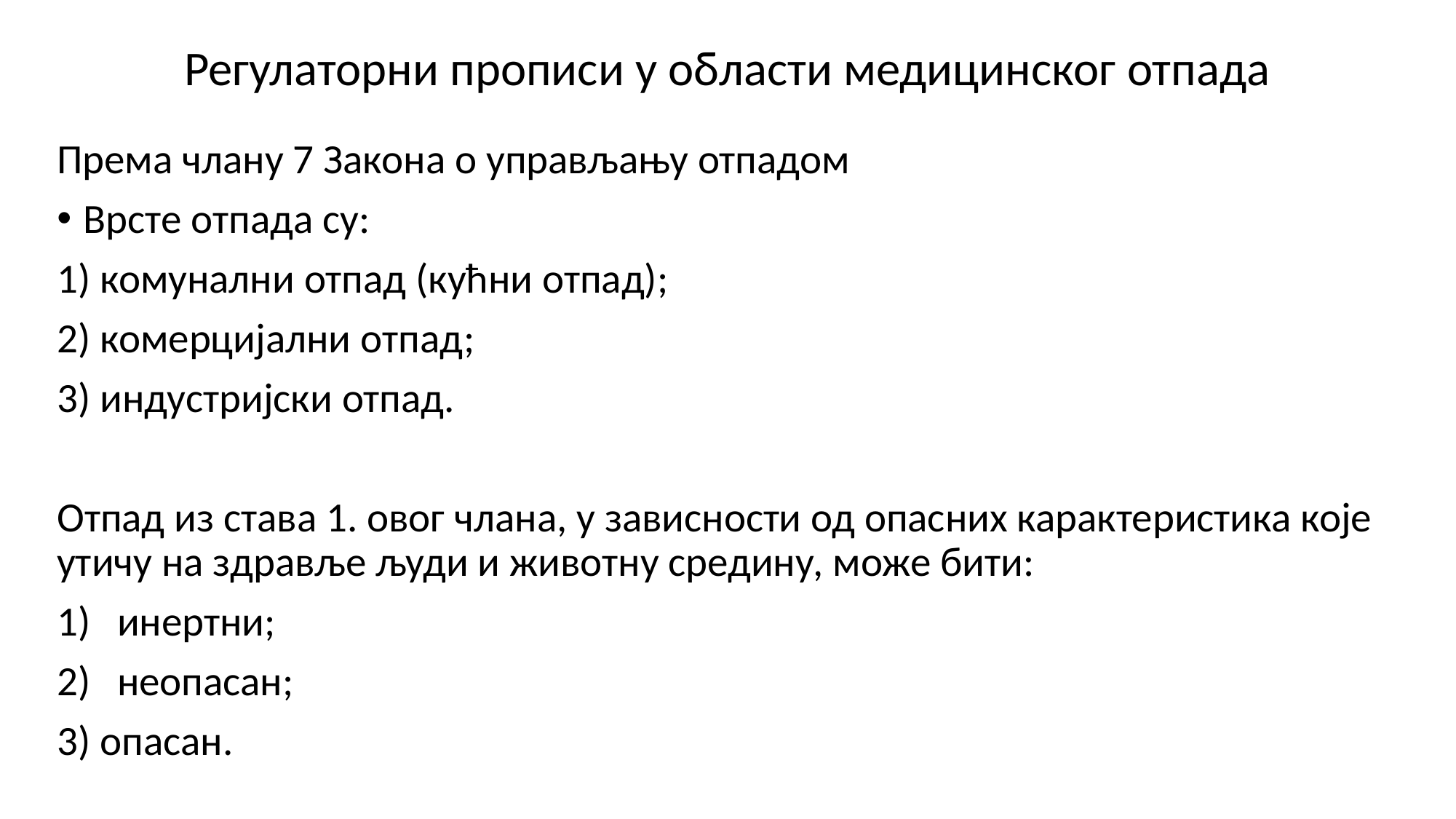

# Регулаторни прописи у области медицинског отпада
Према члану 7 Закона о управљању отпадом
Врсте отпада су:
1) комунални отпад (кућни отпад);
2) комерцијални отпад;
3) индустријски отпад.

Отпад из става 1. овог члана, у зависности од опасних карактеристика које утичу на здравље људи и животну средину, може бити:
инертни;
неопасан;
3) опасан.